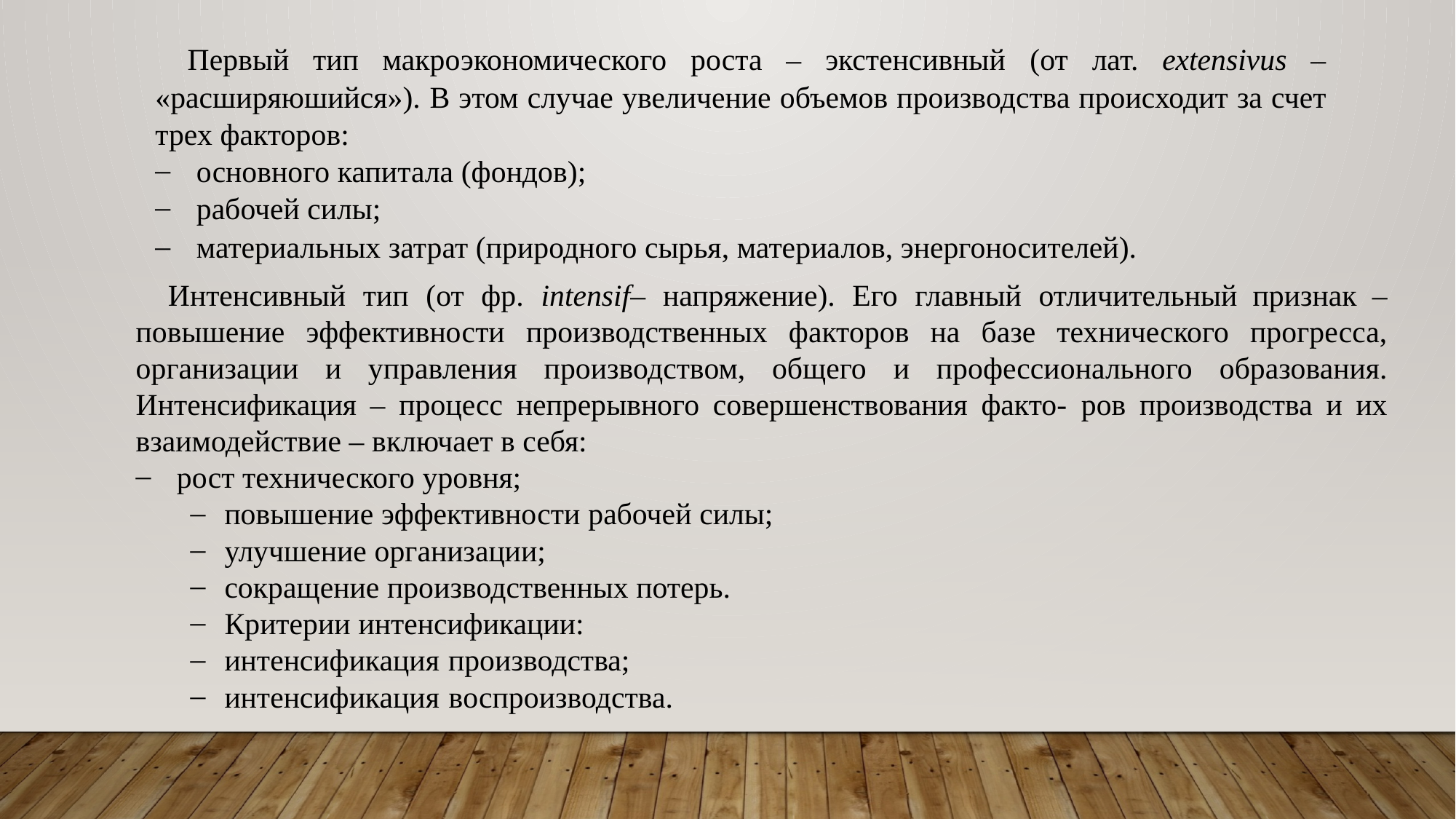

Первый тип макроэкономического роста – экстенсивный (от лат. extensivus – «расширяюшийся»). В этом случае увеличение объемов производства происходит за счет трех факторов:
основного капитала (фондов);
рабочей силы;
материальных затрат (природного сырья, материалов, энергоносителей).
Интенсивный тип (от фр. intensif– напряжение). Его главный отличительный признак – повышение эффективности производственных факторов на базе технического прогресса, организации и управления производством, общего и профессионального образования. Интенсификация – процесс непрерывного совершенствования факто- ров производства и их взаимодействие – включает в себя:
рост технического уровня;
повышение эффективности рабочей силы;
улучшение организации;
сокращение производственных потерь.
Критерии интенсификации:
интенсификация производства;
интенсификация воспроизводства.